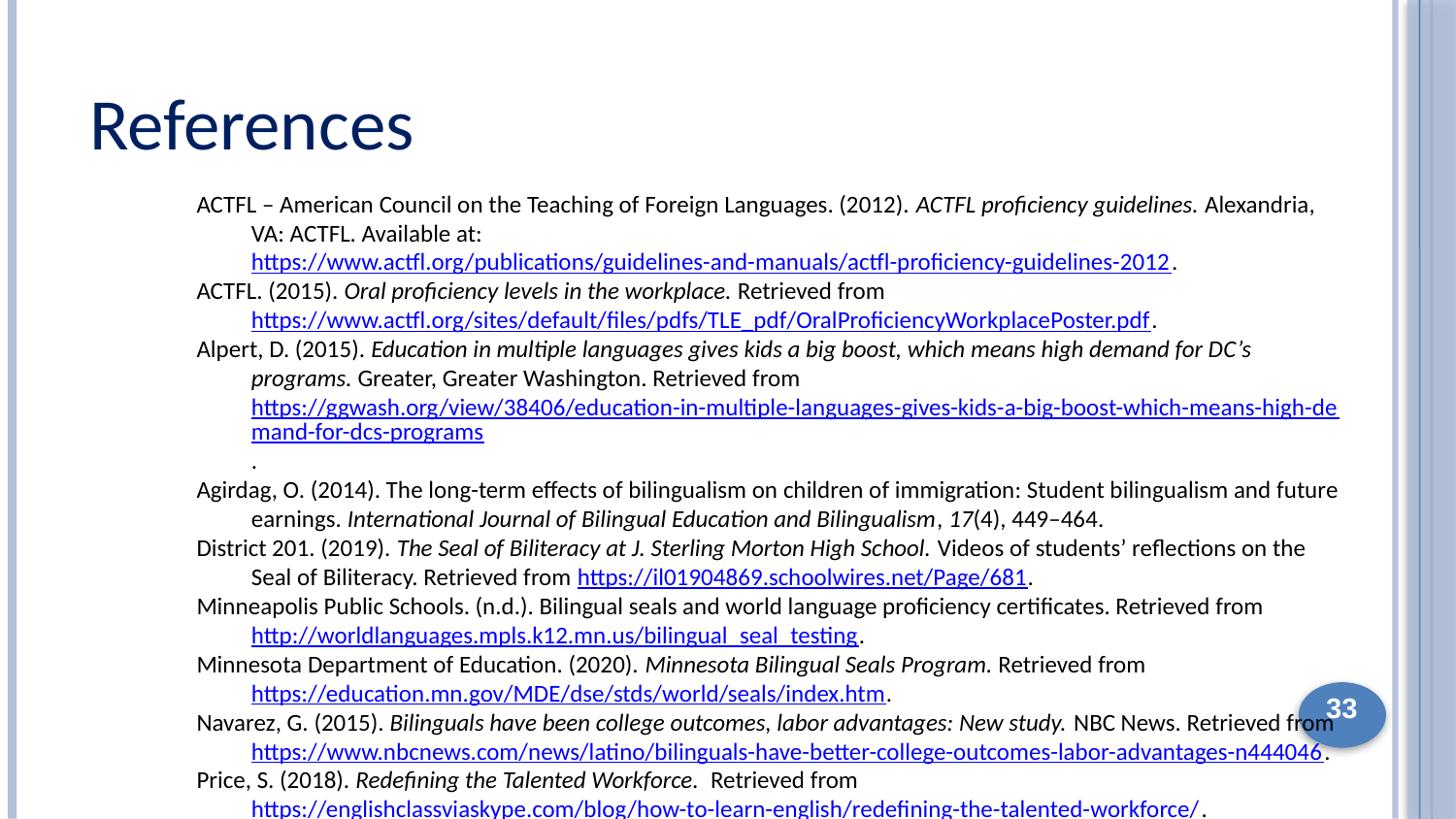

References
ACTFL – American Council on the Teaching of Foreign Languages. (2012). ACTFL proficiency guidelines. Alexandria, VA: ACTFL. Available at: https://www.actfl.org/publications/guidelines-and-manuals/actfl-proficiency-guidelines-2012.
ACTFL. (2015). Oral proficiency levels in the workplace. Retrieved from https://www.actfl.org/sites/default/files/pdfs/TLE_pdf/OralProficiencyWorkplacePoster.pdf.
Alpert, D. (2015). Education in multiple languages gives kids a big boost, which means high demand for DC’s programs. Greater, Greater Washington. Retrieved from https://ggwash.org/view/38406/education-in-multiple-languages-gives-kids-a-big-boost-which-means-high-demand-for-dcs-programs.
Agirdag, O. (2014). The long-term effects of bilingualism on children of immigration: Student bilingualism and future earnings. International Journal of Bilingual Education and Bilingualism, 17(4), 449–464.
District 201. (2019). The Seal of Biliteracy at J. Sterling Morton High School. Videos of students’ reflections on the Seal of Biliteracy. Retrieved from https://il01904869.schoolwires.net/Page/681.
Minneapolis Public Schools. (n.d.). Bilingual seals and world language proficiency certificates. Retrieved from http://worldlanguages.mpls.k12.mn.us/bilingual_seal_testing.
Minnesota Department of Education. (2020). Minnesota Bilingual Seals Program. Retrieved from https://education.mn.gov/MDE/dse/stds/world/seals/index.htm.
Navarez, G. (2015). Bilinguals have been college outcomes, labor advantages: New study. NBC News. Retrieved from https://www.nbcnews.com/news/latino/bilinguals-have-better-college-outcomes-labor-advantages-n444046.
Price, S. (2018). Redefining the Talented Workforce.  Retrieved from https://englishclassviaskype.com/blog/how-to-learn-english/redefining-the-talented-workforce/.

33